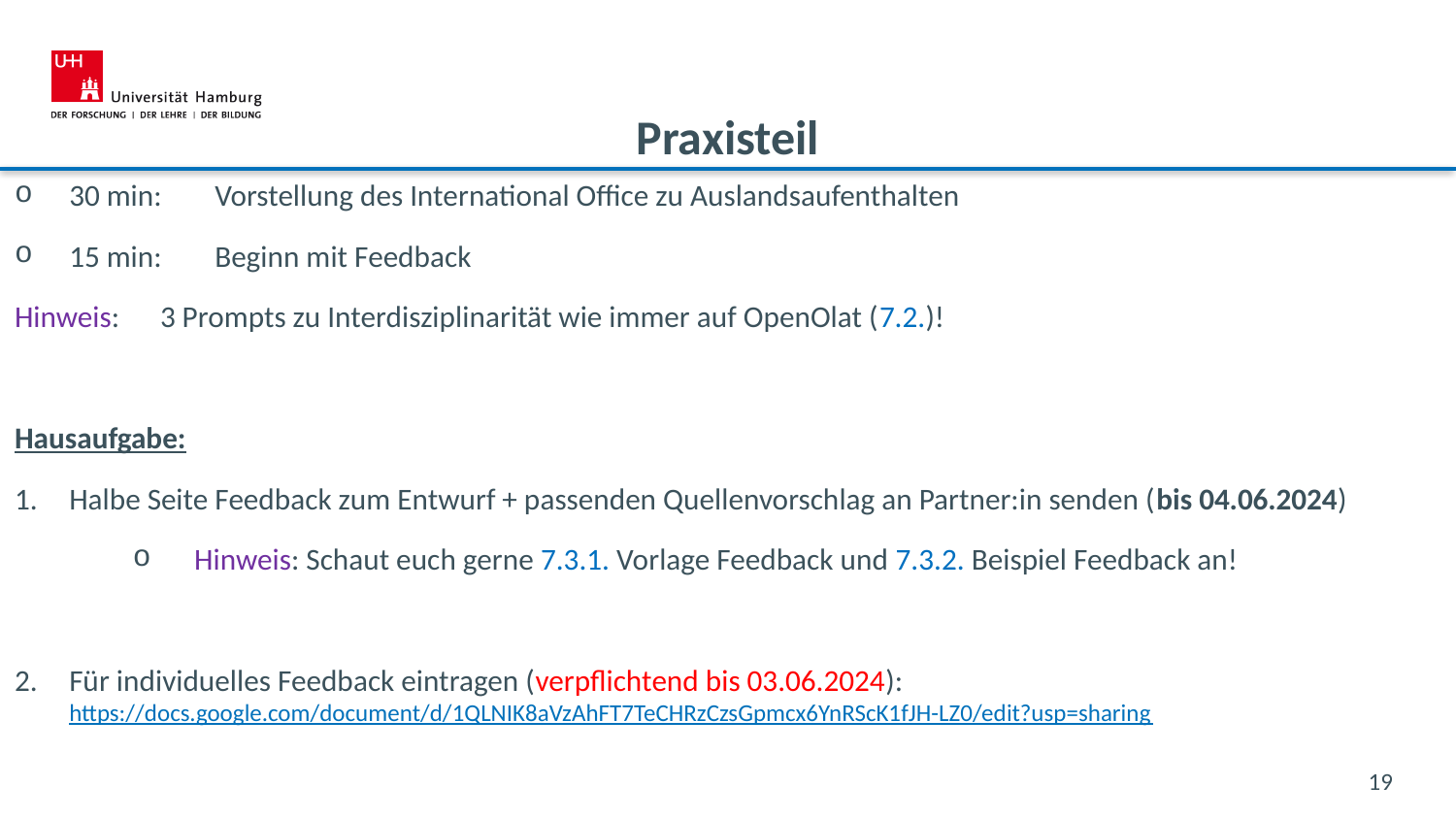

# Praxisteil
30 min: 	Vorstellung des International Office zu Auslandsaufenthalten
15 min: 	Beginn mit Feedback
Hinweis:	3 Prompts zu Interdisziplinarität wie immer auf OpenOlat (7.2.)!

Hausaufgabe:
Halbe Seite Feedback zum Entwurf + passenden Quellenvorschlag an Partner:in senden (bis 04.06.2024)
 Hinweis: Schaut euch gerne 7.3.1. Vorlage Feedback und 7.3.2. Beispiel Feedback an!

Für individuelles Feedback eintragen (verpflichtend bis 03.06.2024): https://docs.google.com/document/d/1QLNIK8aVzAhFT7TeCHRzCzsGpmcx6YnRScK1fJH-LZ0/edit?usp=sharing
19